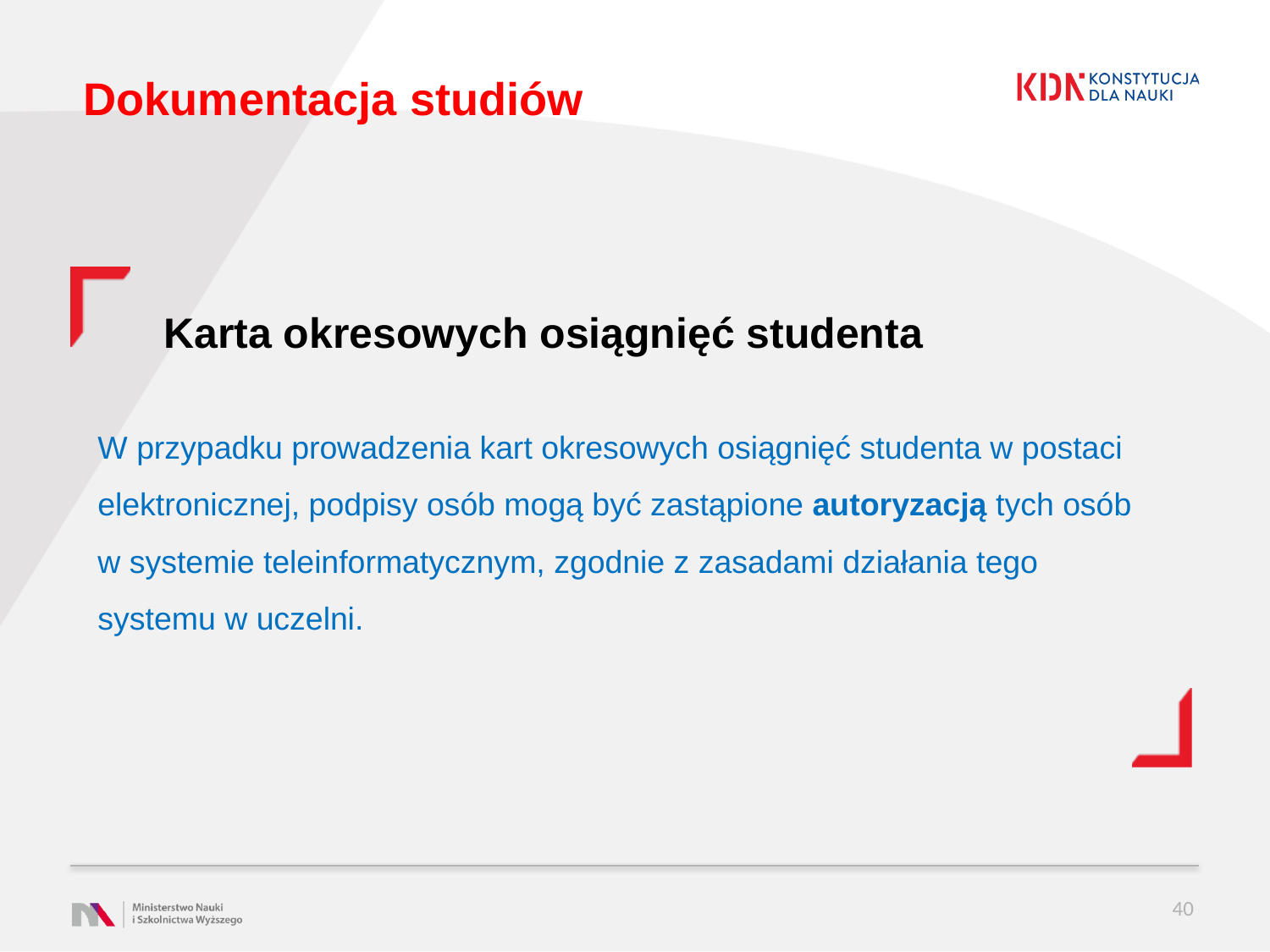

# Dokumentacja studiów
Karta okresowych osiągnięć studenta

W przypadku prowadzenia kart okresowych osiągnięć studenta w postaci elektronicznej, podpisy osób mogą być zastąpione autoryzacją tych osób w systemie teleinformatycznym, zgodnie z zasadami działania tego systemu w uczelni.
40